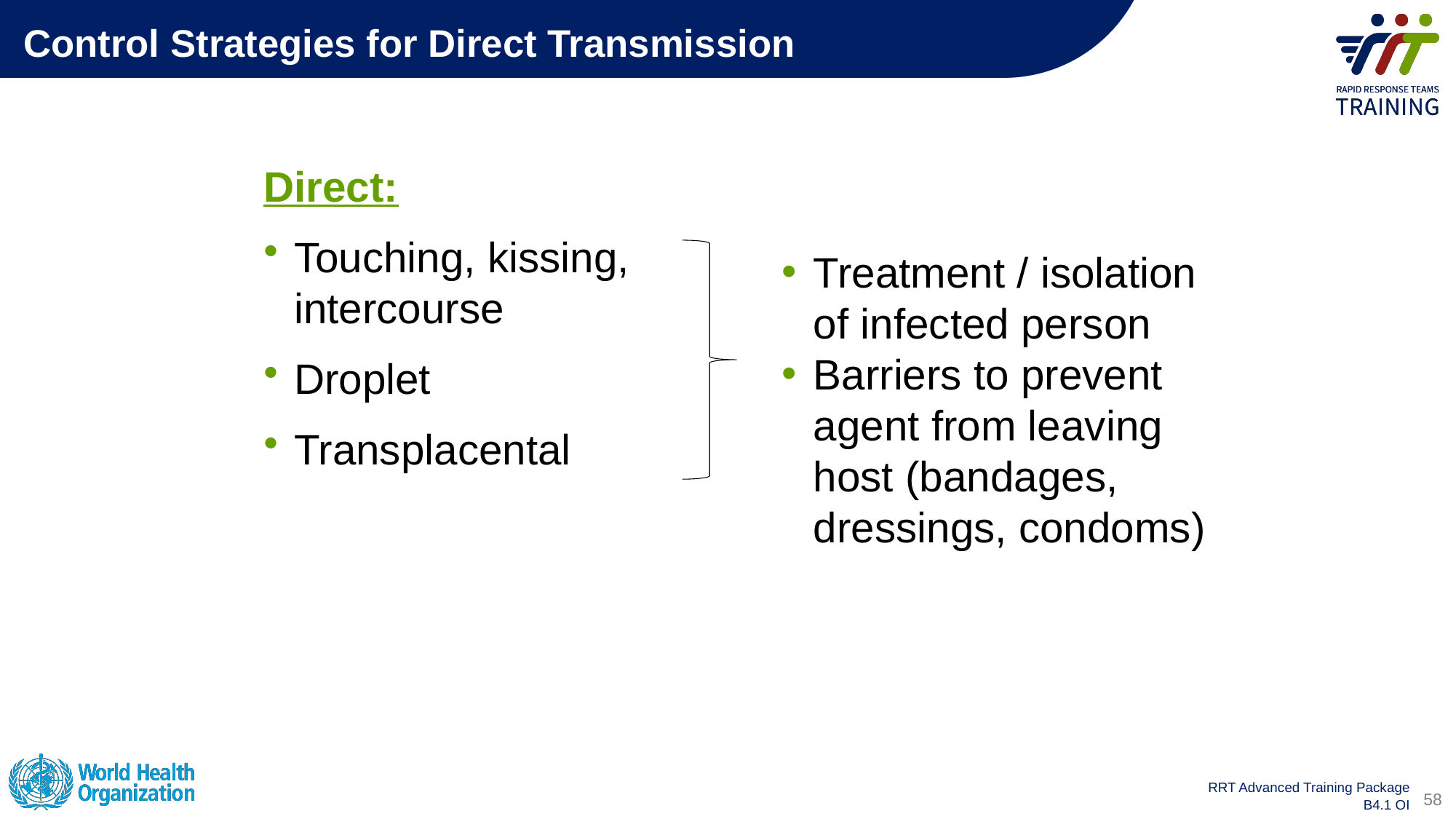

Control Strategies for Direct Transmission
Direct:
Touching, kissing, intercourse
Droplet
Transplacental

Treatment / isolation of infected person
Barriers to prevent agent from leaving host (bandages, dressings, condoms)